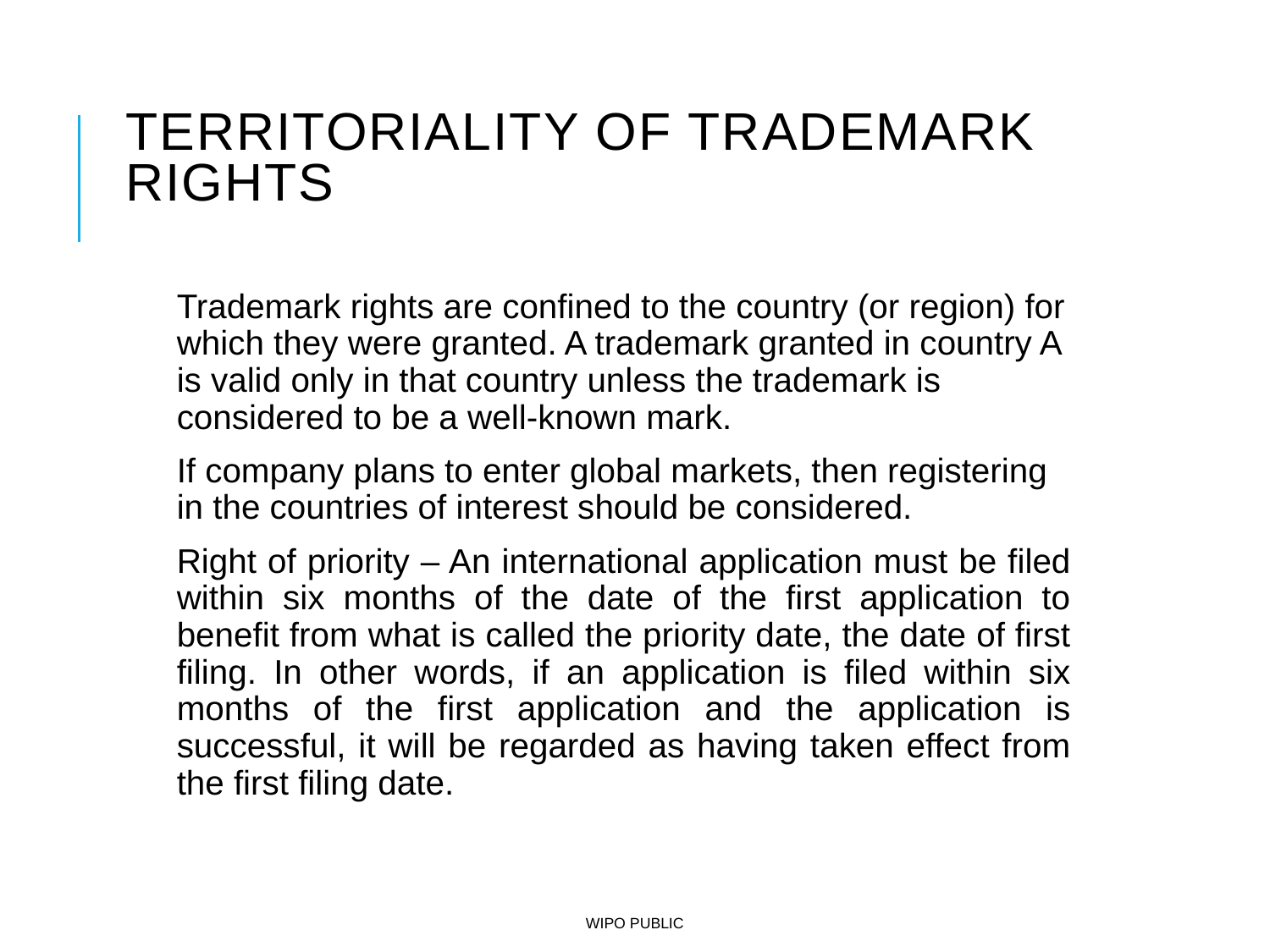

# Territoriality of trademark rights
Trademark rights are confined to the country (or region) for which they were granted. A trademark granted in country A is valid only in that country unless the trademark is considered to be a well-known mark.
If company plans to enter global markets, then registering in the countries of interest should be considered.
Right of priority – An international application must be filed within six months of the date of the first application to benefit from what is called the priority date, the date of first filing. In other words, if an application is filed within six months of the first application and the application is successful, it will be regarded as having taken effect from the first filing date.